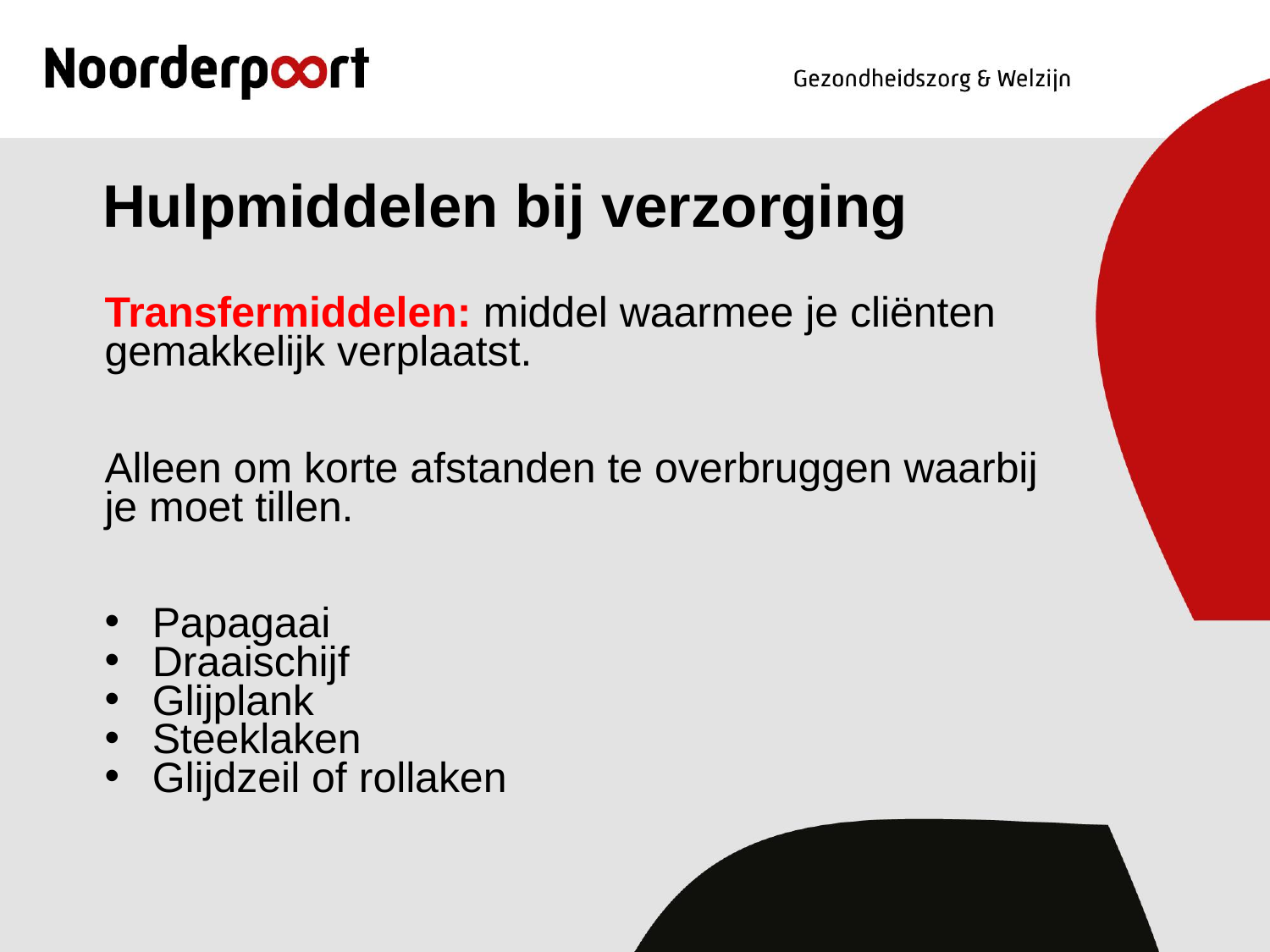

# Hulpmiddelen bij verzorging
Transfermiddelen: middel waarmee je cliënten gemakkelijk verplaatst.

Alleen om korte afstanden te overbruggen waarbij je moet tillen.

Papagaai
Draaischijf
Glijplank
Steeklaken
Glijdzeil of rollaken